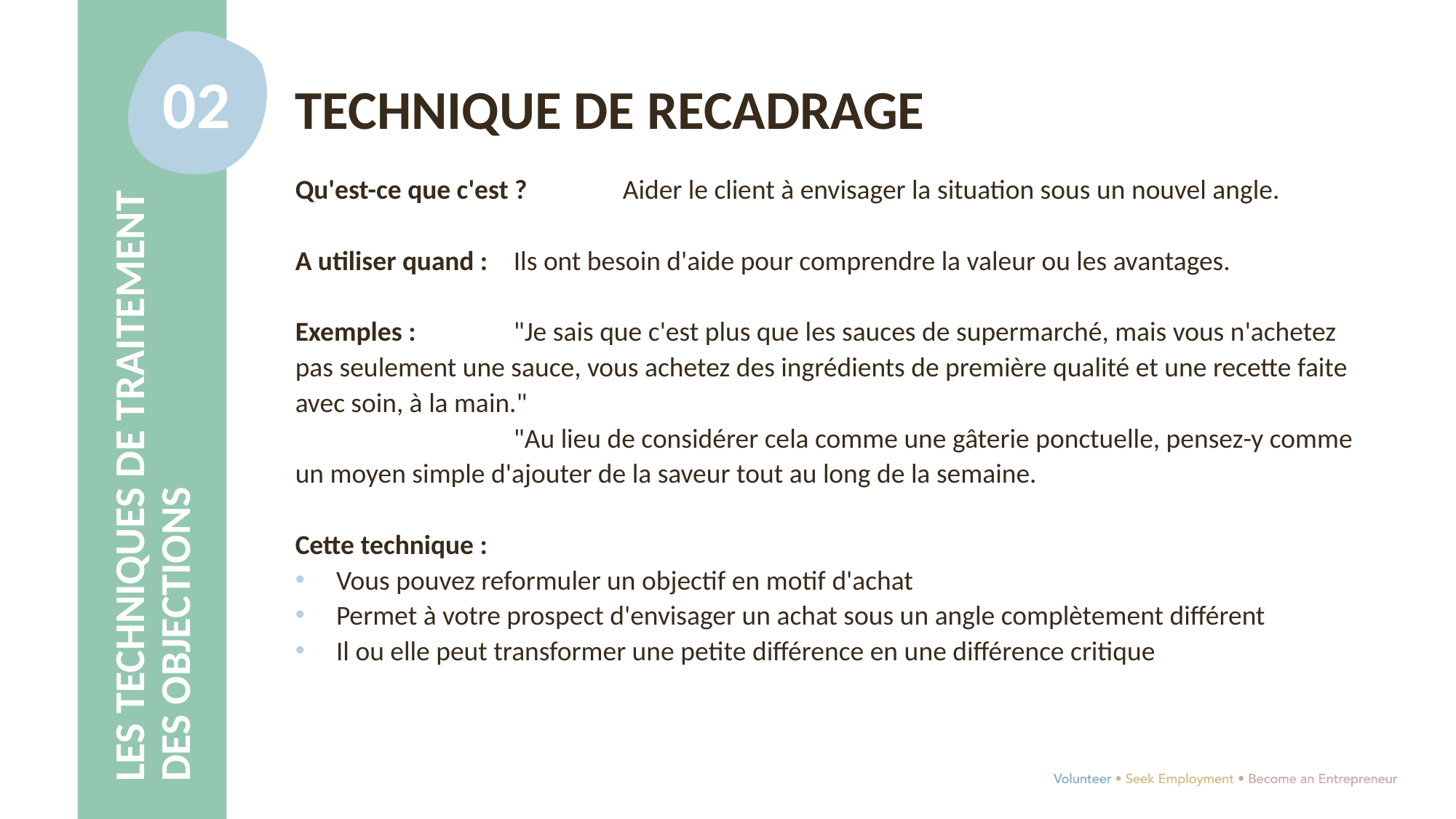

02

TECHNIQUE DE RECADRAGE
Qu'est-ce que c'est ? 	Aider le client à envisager la situation sous un nouvel angle.

A utiliser quand : 	Ils ont besoin d'aide pour comprendre la valeur ou les avantages.

Exemples :  	"Je sais que c'est plus que les sauces de supermarché, mais vous n'achetez pas seulement une sauce, vous achetez des ingrédients de première qualité et une recette faite avec soin, à la main."
		"Au lieu de considérer cela comme une gâterie ponctuelle, pensez-y comme un moyen simple d'ajouter de la saveur tout au long de la semaine.

Cette technique :
Vous pouvez reformuler un objectif en motif d'achat
Permet à votre prospect d'envisager un achat sous un angle complètement différent
Il ou elle peut transformer une petite différence en une différence critique

LES TECHNIQUES DE TRAITEMENT DES OBJECTIONS